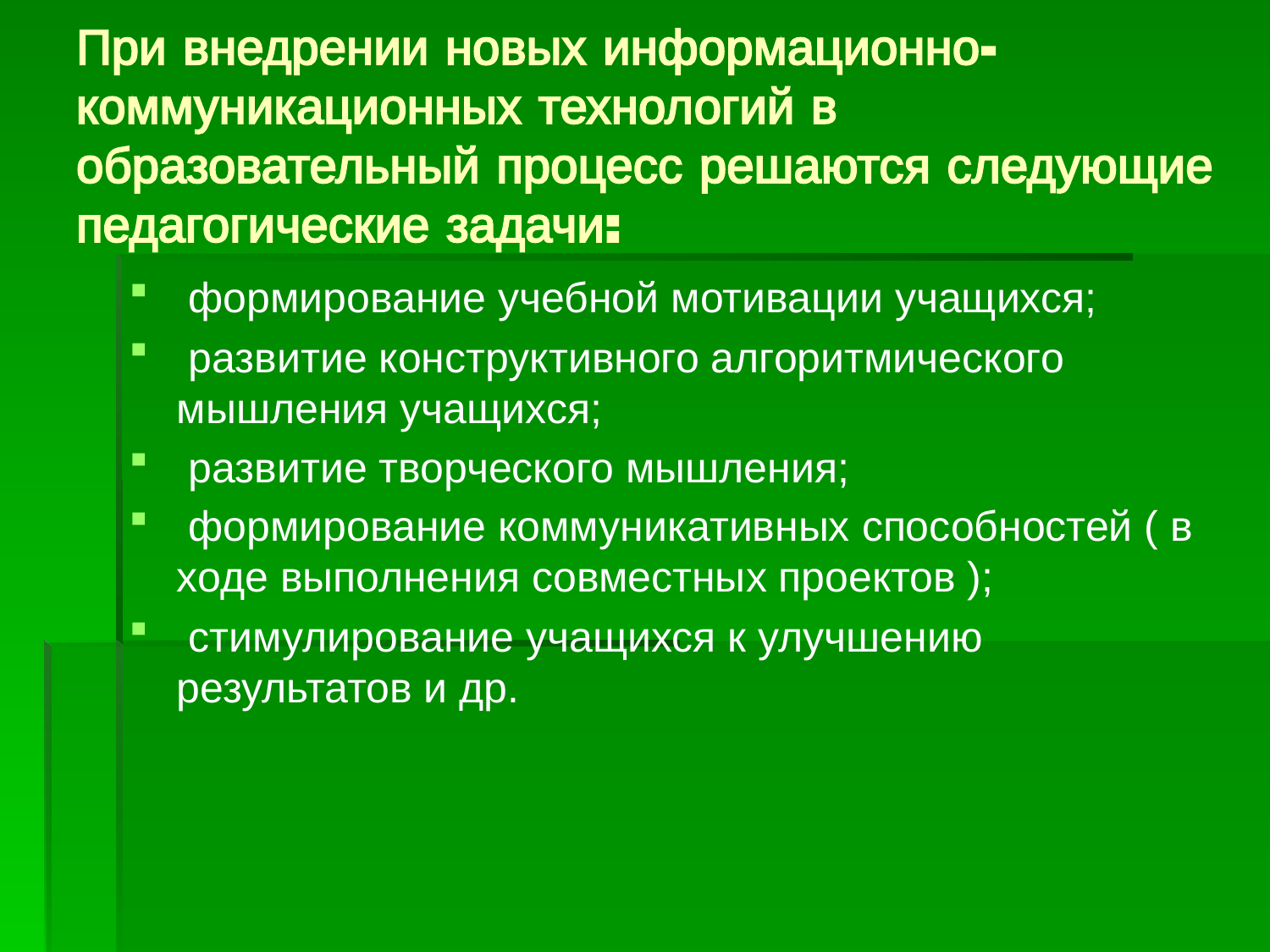

# При внедрении новых информационно-коммуникационных технологий в образовательный процесс решаются следующие педагогические задачи:
 формирование учебной мотивации учащихся;
 развитие конструктивного алгоритмического           мышления учащихся;
 развитие творческого мышления;
 формирование коммуникативных способностей ( в ходе выполнения совместных проектов );
 стимулирование учащихся к улучшению результатов и др.